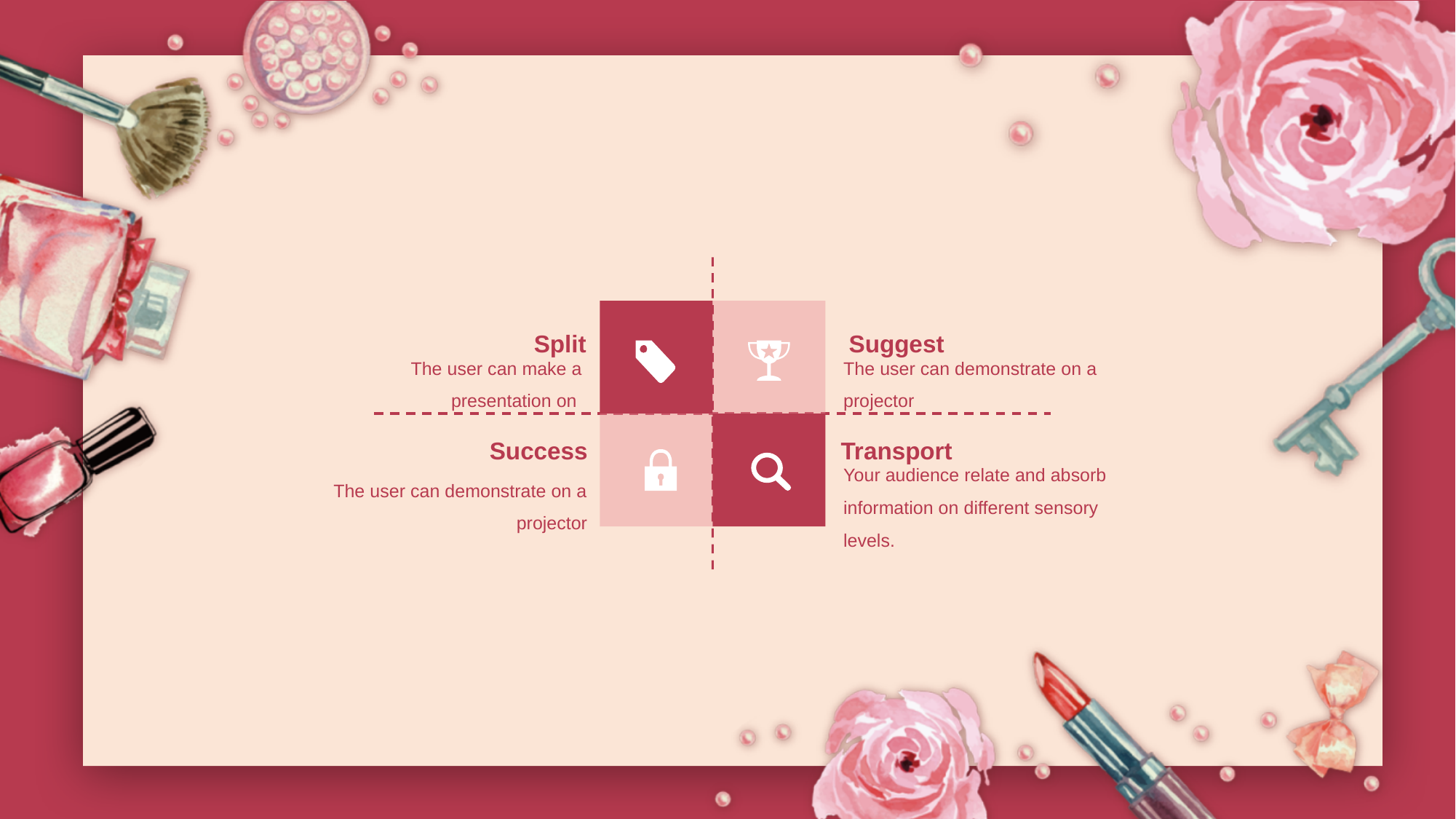

#

Split
Suggest
The user can make a presentation on
The user can demonstrate on a projector

Success
Transport
Your audience relate and absorb information on different sensory levels.

The user can demonstrate on a projector